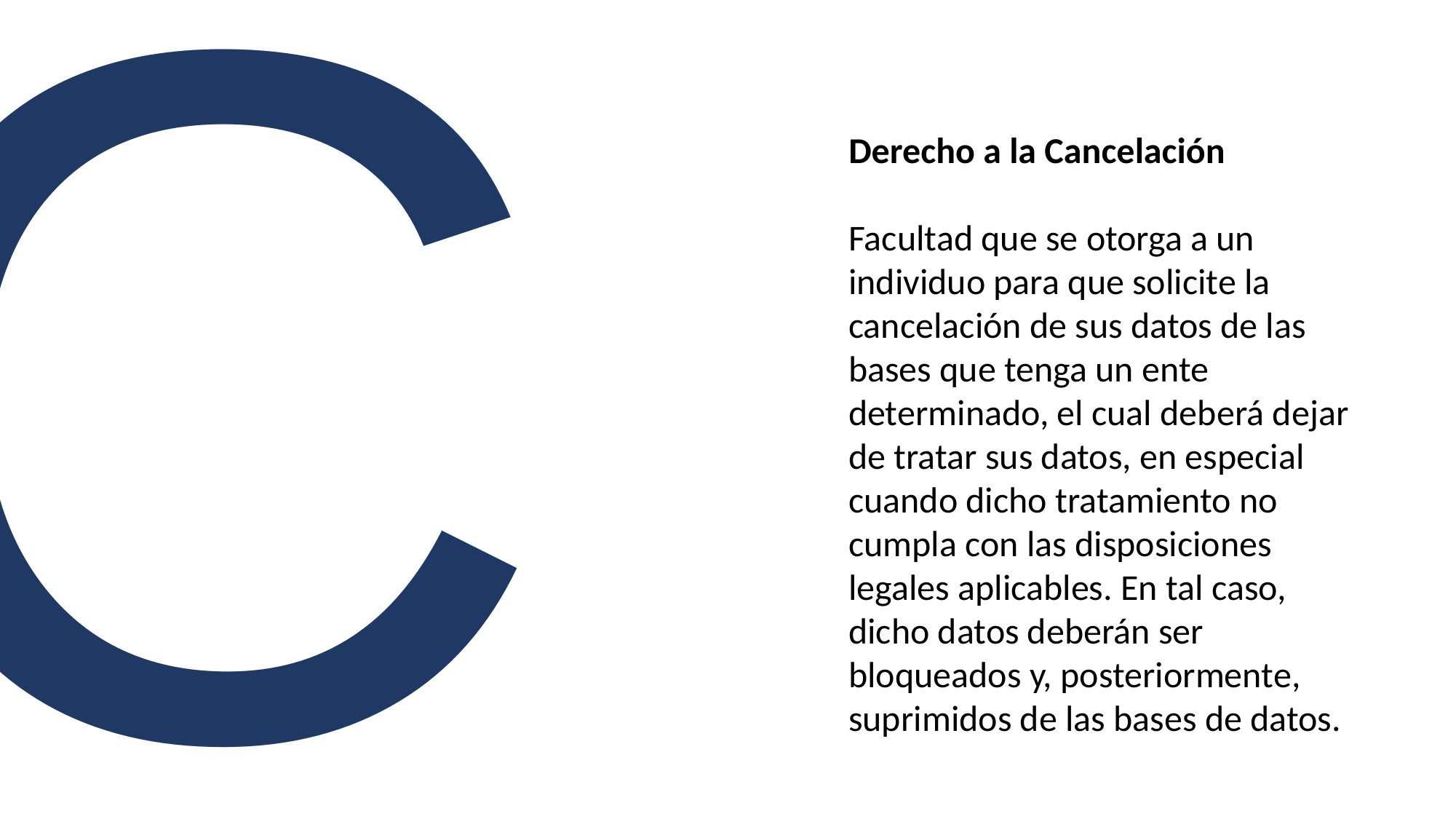

Derecho a la Cancelación

Facultad que se otorga a un individuo para que solicite la cancelación de sus datos de las bases que tenga un ente determinado, el cual deberá dejar de tratar sus datos, en especial cuando dicho tratamiento no cumpla con las disposiciones legales aplicables. En tal caso, dicho datos deberán ser bloqueados y, posteriormente, suprimidos de las bases de datos.
C